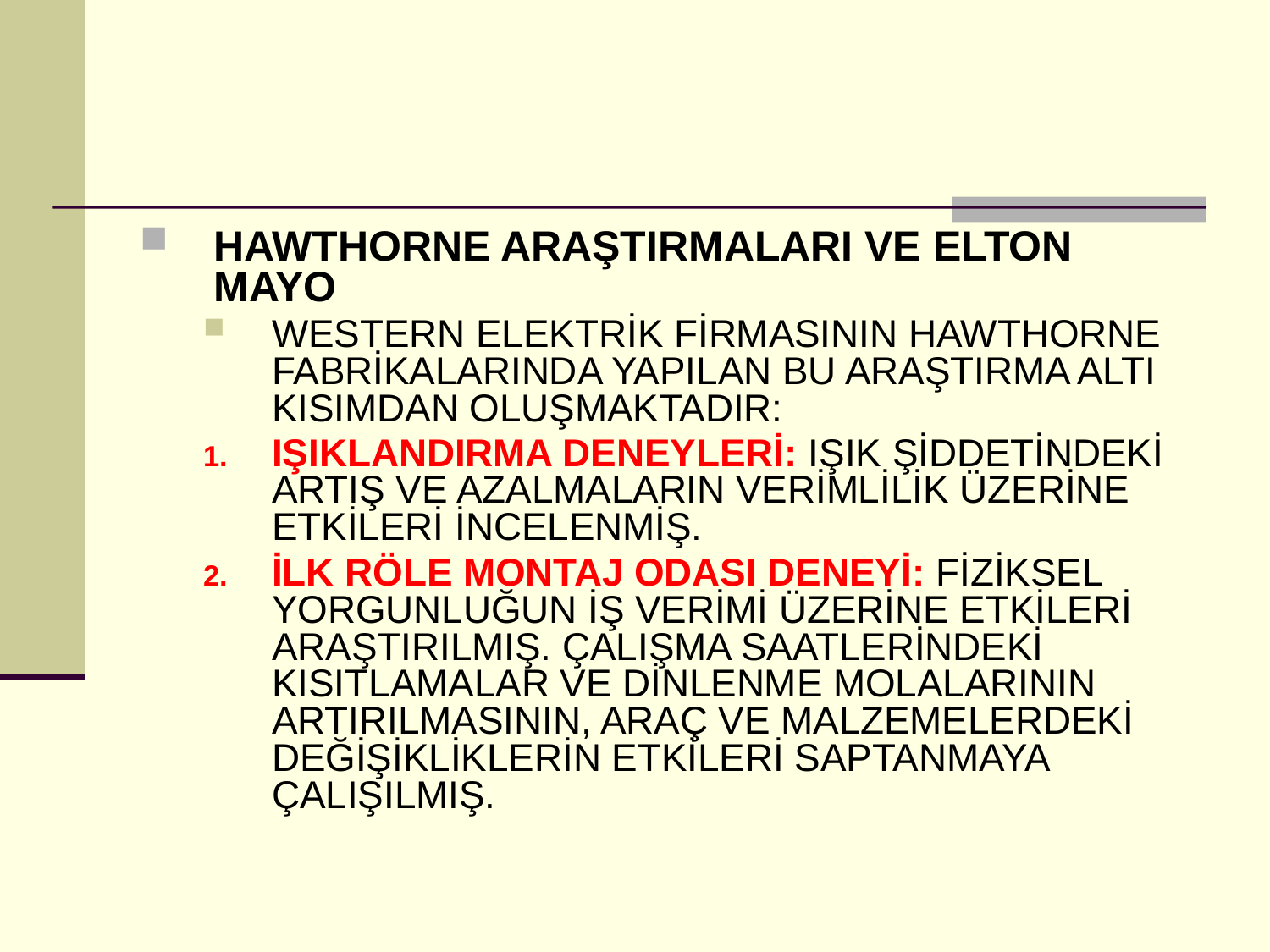

#
HAWTHORNE ARAŞTIRMALARI VE ELTON MAYO
WESTERN ELEKTRİK FİRMASININ HAWTHORNE FABRİKALARINDA YAPILAN BU ARAŞTIRMA ALTI KISIMDAN OLUŞMAKTADIR:
IŞIKLANDIRMA DENEYLERİ: IŞIK ŞİDDETİNDEKİ ARTIŞ VE AZALMALARIN VERİMLİLİK ÜZERİNE ETKİLERİ İNCELENMİŞ.
İLK RÖLE MONTAJ ODASI DENEYİ: FİZİKSEL YORGUNLUĞUN İŞ VERİMİ ÜZERİNE ETKİLERİ ARAŞTIRILMIŞ. ÇALIŞMA SAATLERİNDEKİ KISITLAMALAR VE DİNLENME MOLALARININ ARTIRILMASININ, ARAÇ VE MALZEMELERDEKİ DEĞİŞİKLİKLERİN ETKİLERİ SAPTANMAYA ÇALIŞILMIŞ.